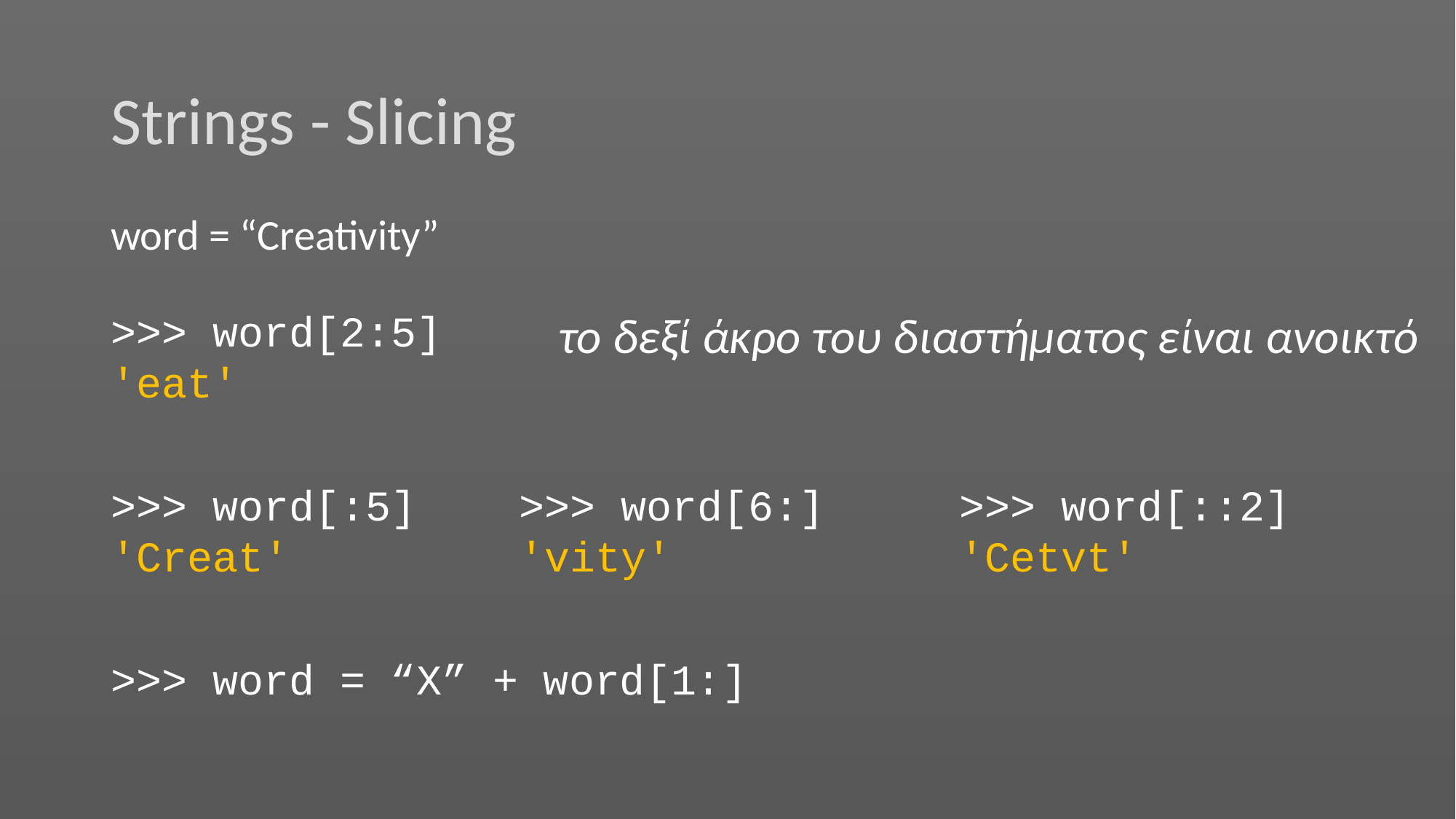

# Strings - Slicing
word = “Creativity”
>>> word[2:5]
'eat'
το δεξί άκρο του διαστήματος είναι ανοικτό
>>> word[:5]
'Creat'
>>> word[6:]
'vity'
>>> word[::2]
'Cetvt'
>>> word = “X” + word[1:]